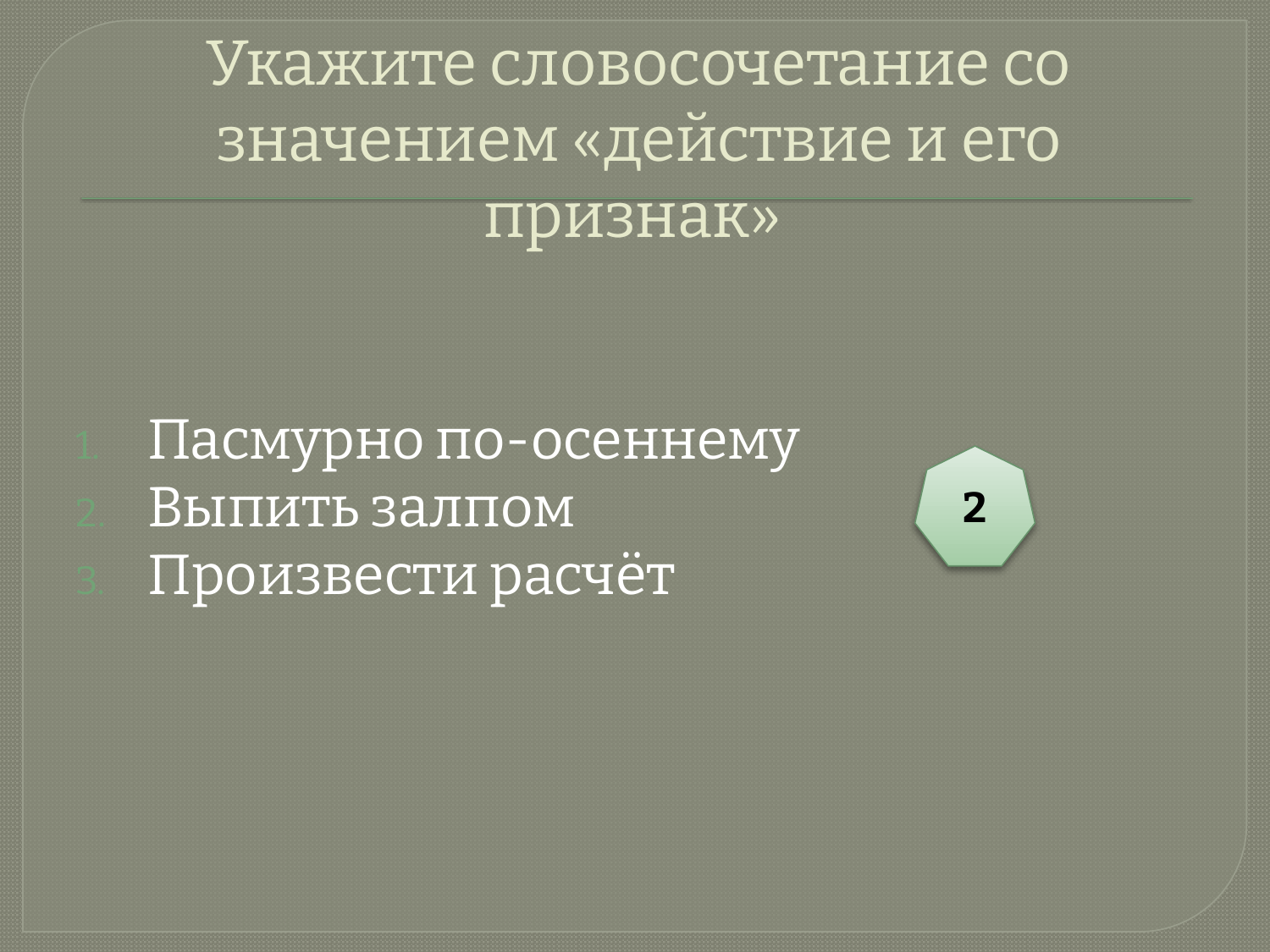

# Укажите словосочетание со значением «действие и его признак»
Пасмурно по-осеннему
Выпить залпом
Произвести расчёт
2